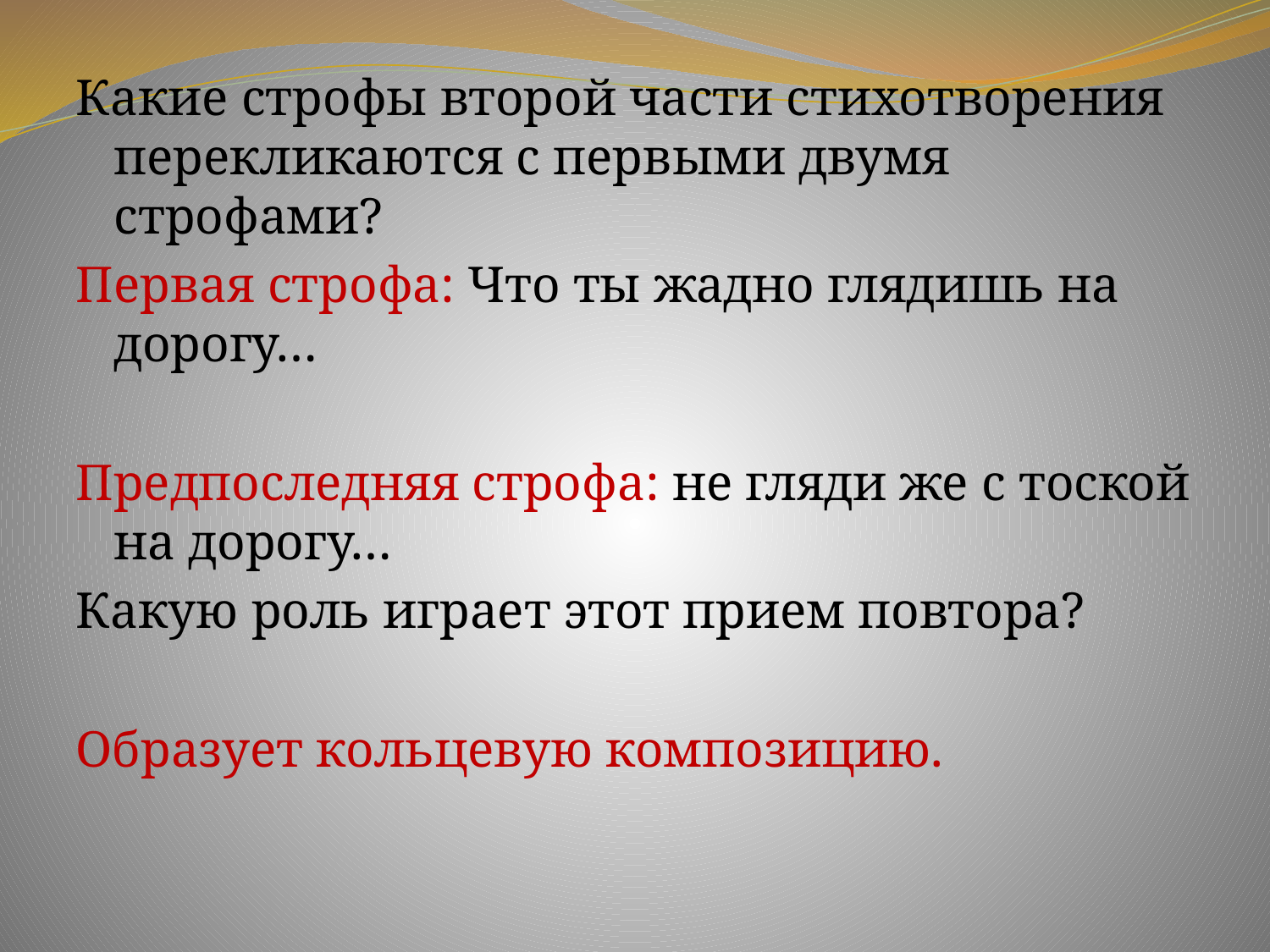

Какие строфы второй части стихотворения перекликаются с первыми двумя строфами?
Первая строфа: Что ты жадно глядишь на дорогу…

Предпоследняя строфа: не гляди же с тоской на дорогу…
Какую роль играет этот прием повтора?

Образует кольцевую композицию.